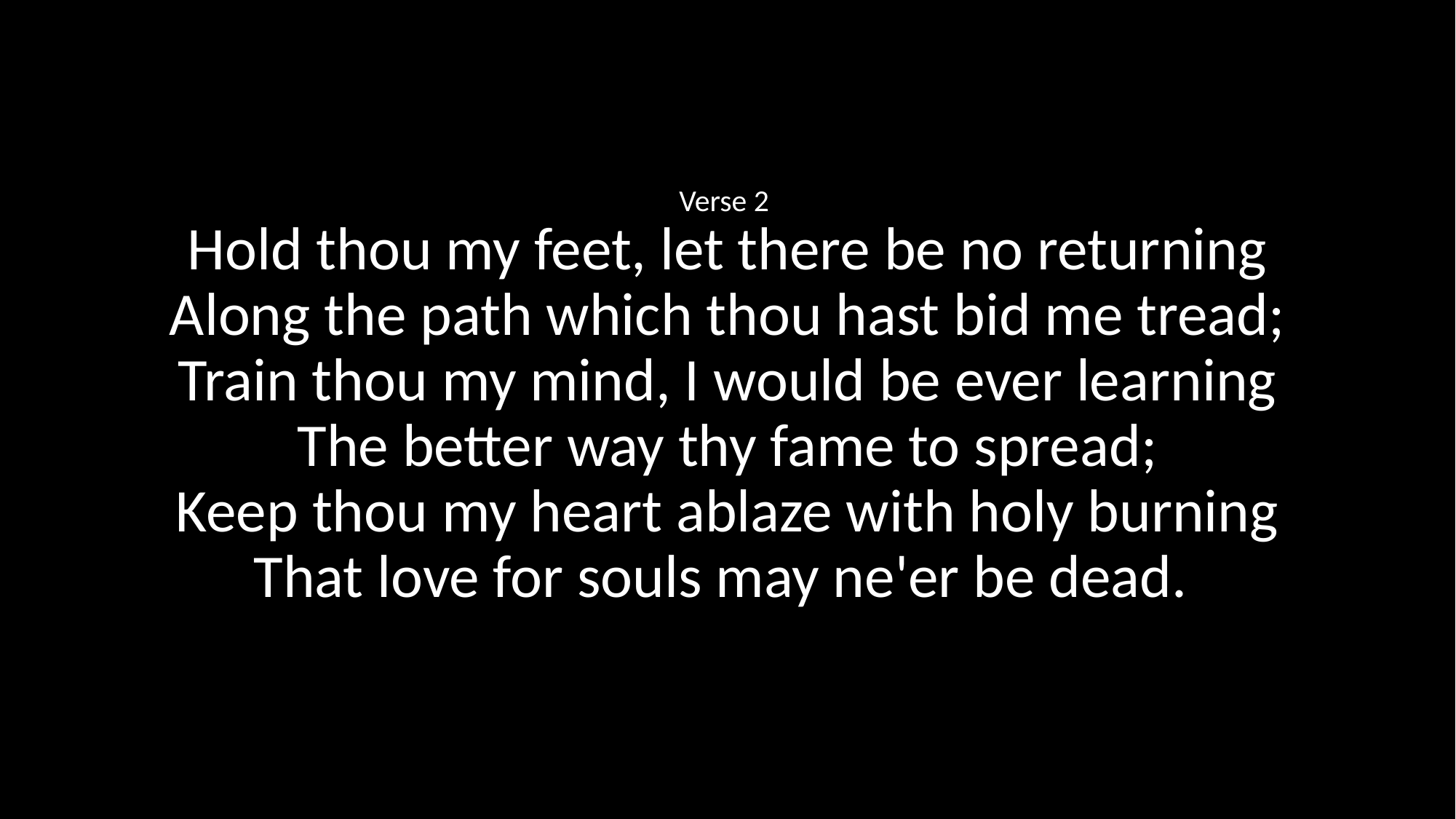

Verse 2
Hold thou my feet, let there be no returning
Along the path which thou hast bid me tread;
Train thou my mind, I would be ever learning
The better way thy fame to spread;
Keep thou my heart ablaze with holy burning
That love for souls may ne'er be dead.